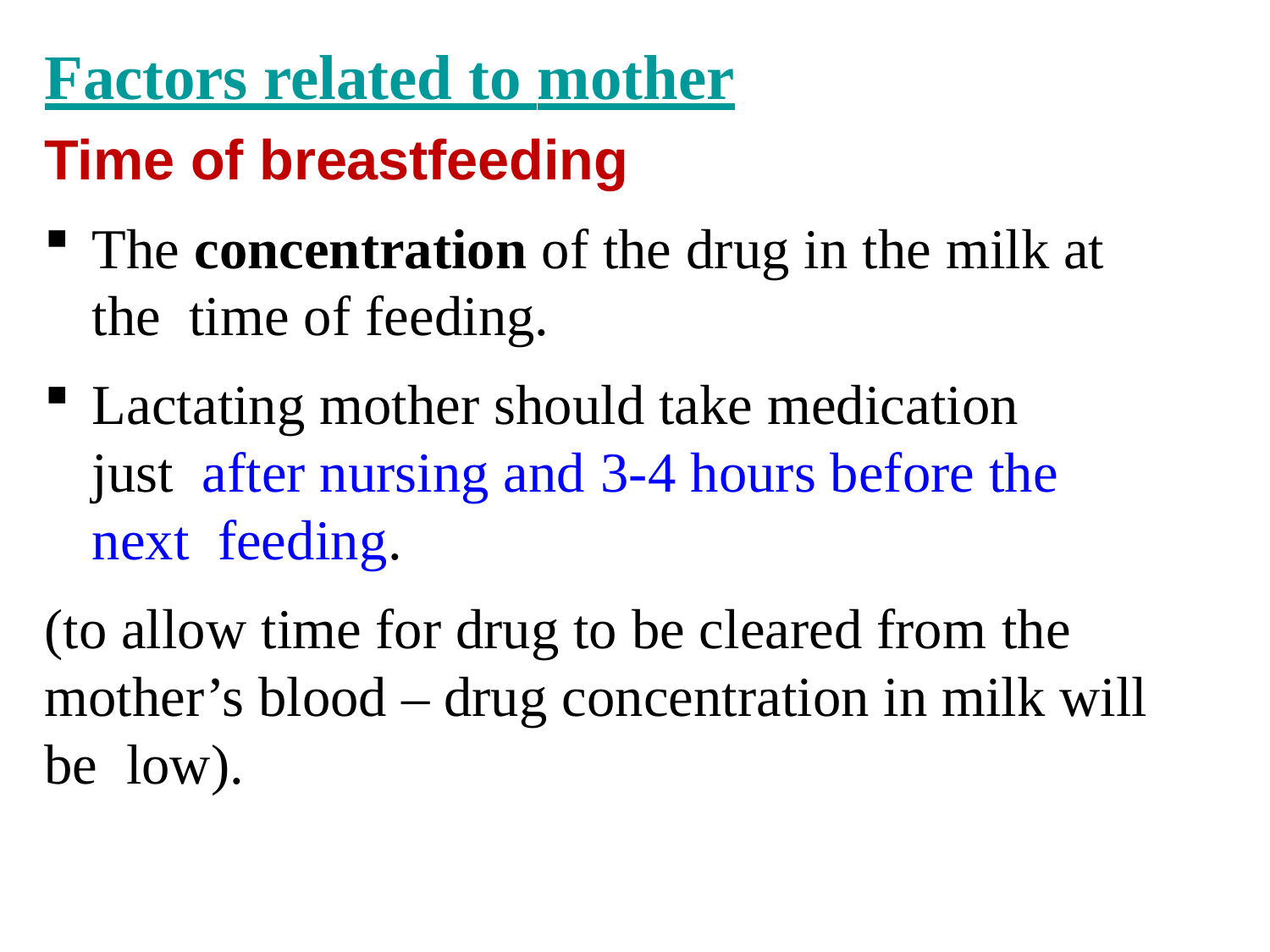

# Factors related to mother
Time of breastfeeding
The concentration of the drug in the milk at the  time of feeding.
Lactating mother should take medication just  after nursing and 3-4 hours before the next  feeding.
(to allow time for drug to be cleared from the
mother’s blood – drug concentration in milk will be  low).